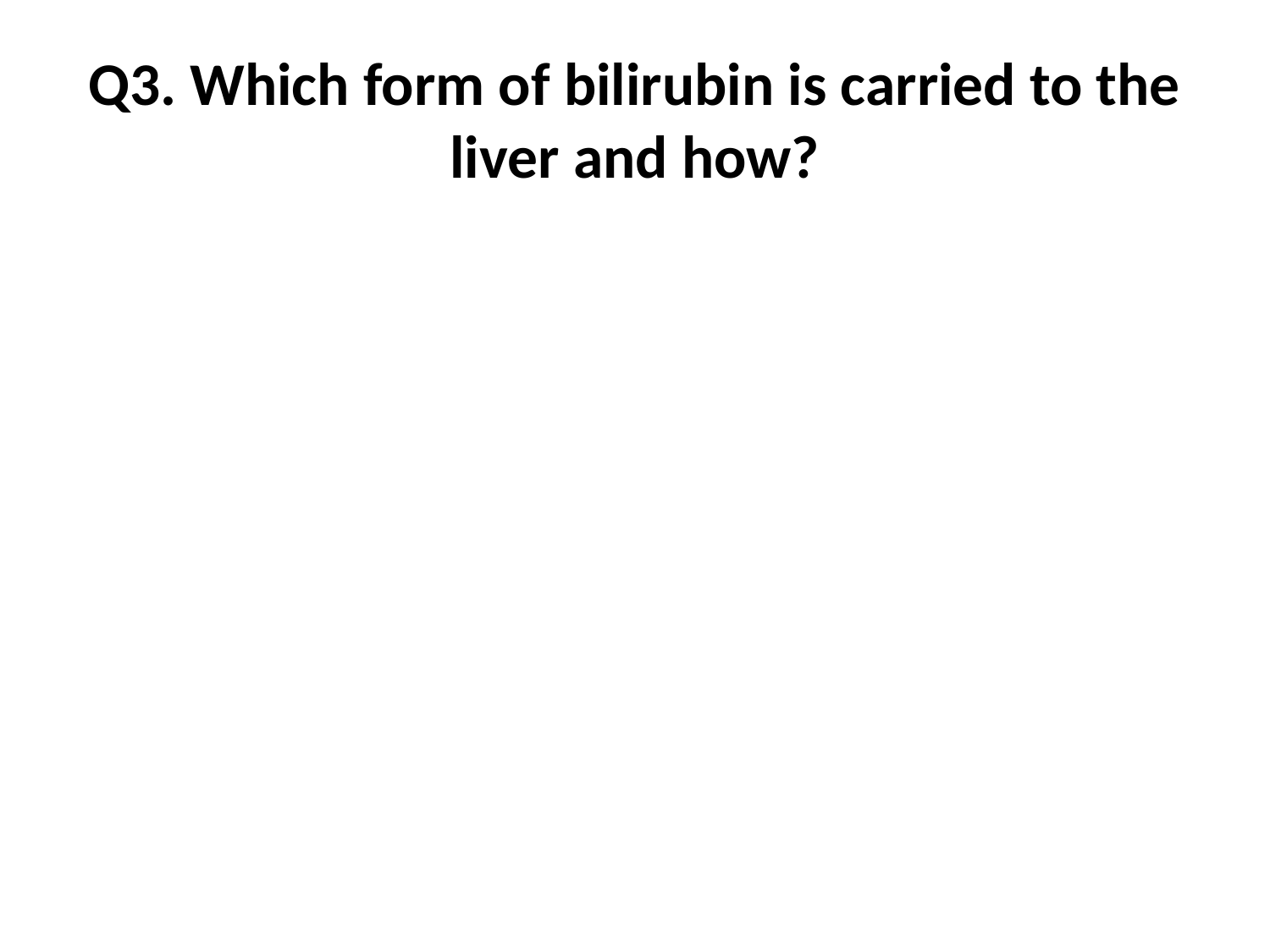

# Q3. Which form of bilirubin is carried to the liver and how?